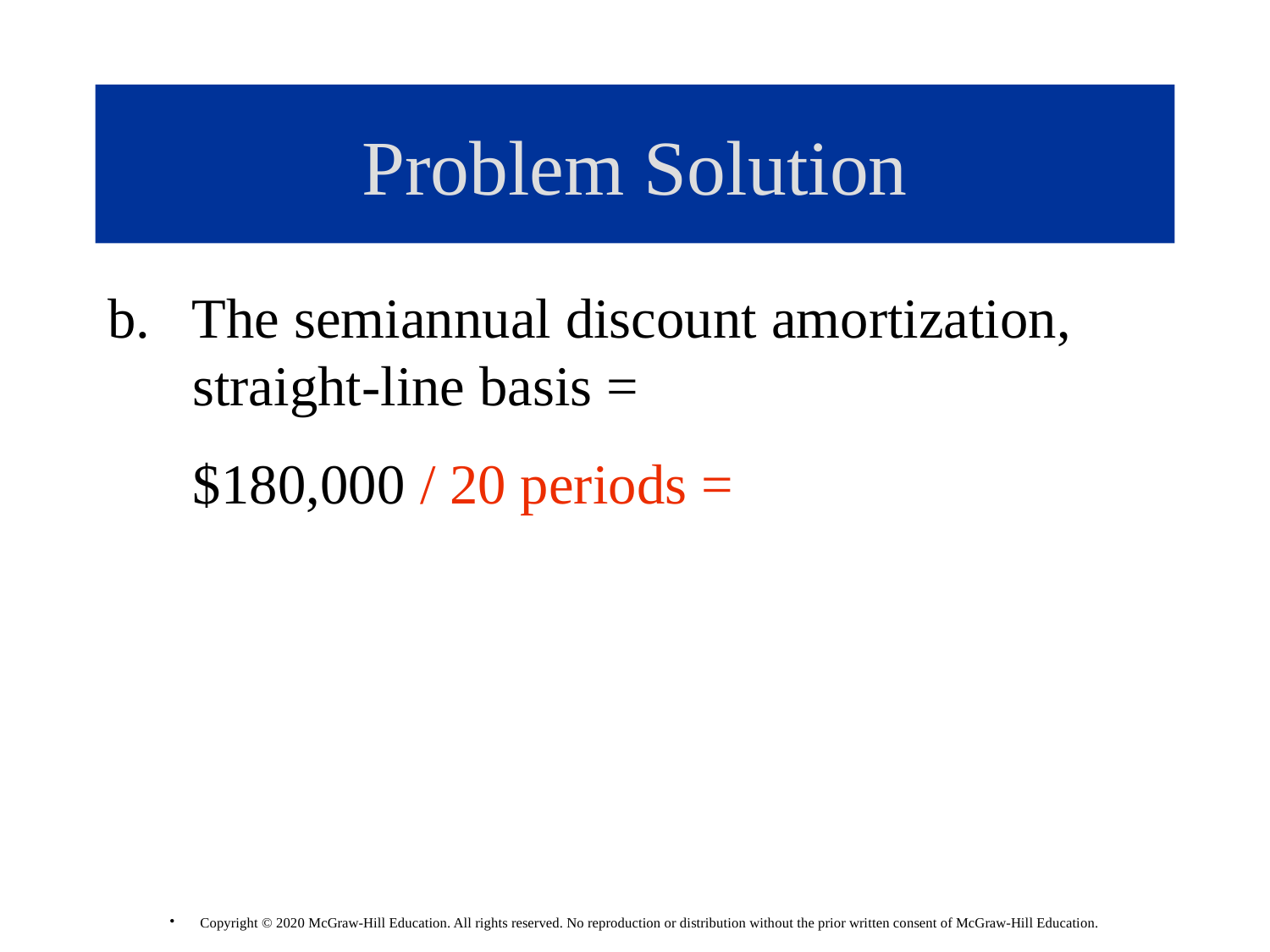

# Problem Solution
b.   The semiannual discount amortization, straight-line basis =

      $180,000 / 20 periods =